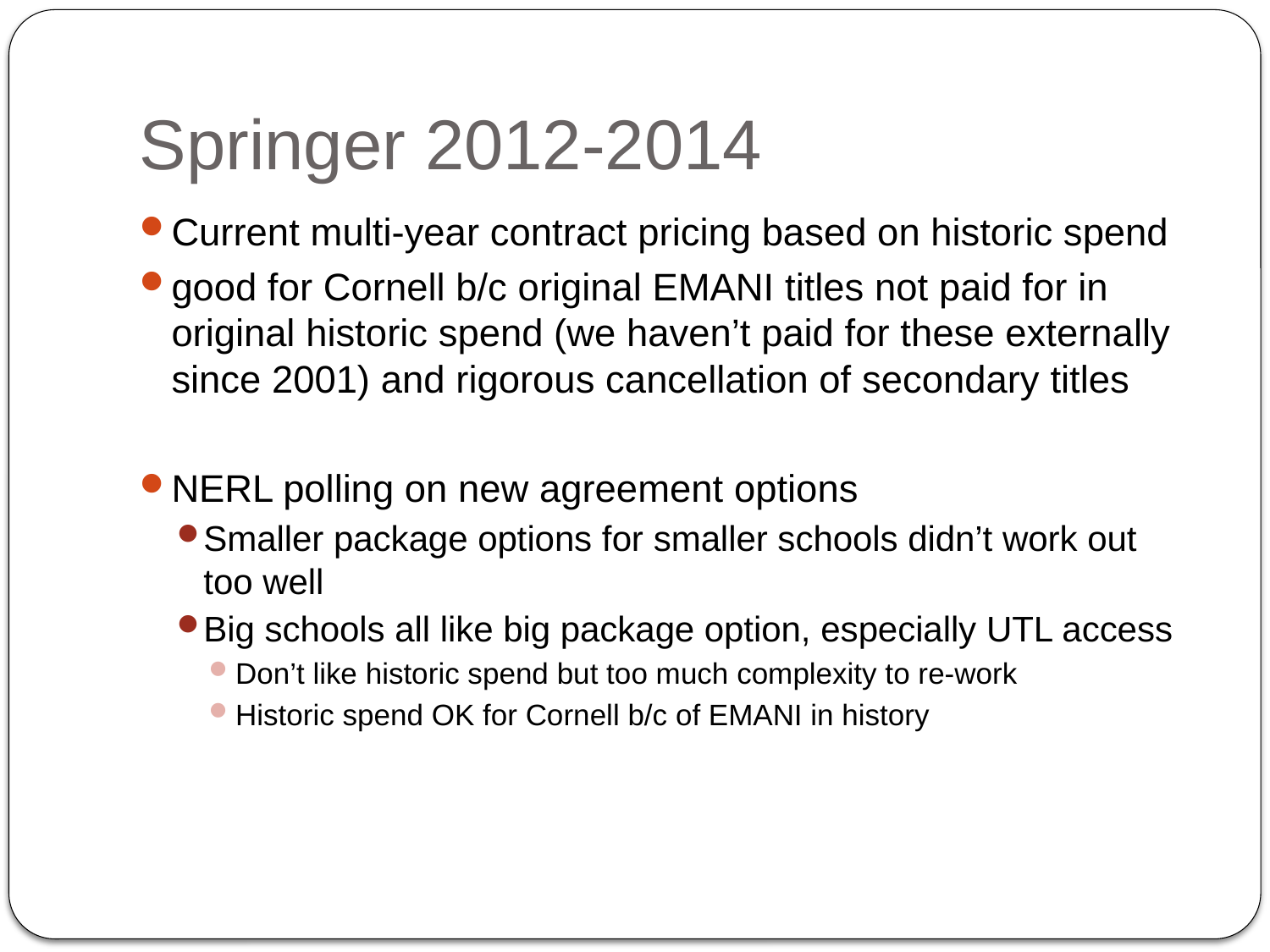

# Springer 2012-2014
Current multi-year contract pricing based on historic spend
good for Cornell b/c original EMANI titles not paid for in original historic spend (we haven’t paid for these externally since 2001) and rigorous cancellation of secondary titles

NERL polling on new agreement options
Smaller package options for smaller schools didn’t work out too well
Big schools all like big package option, especially UTL access
Don’t like historic spend but too much complexity to re-work
Historic spend OK for Cornell b/c of EMANI in history